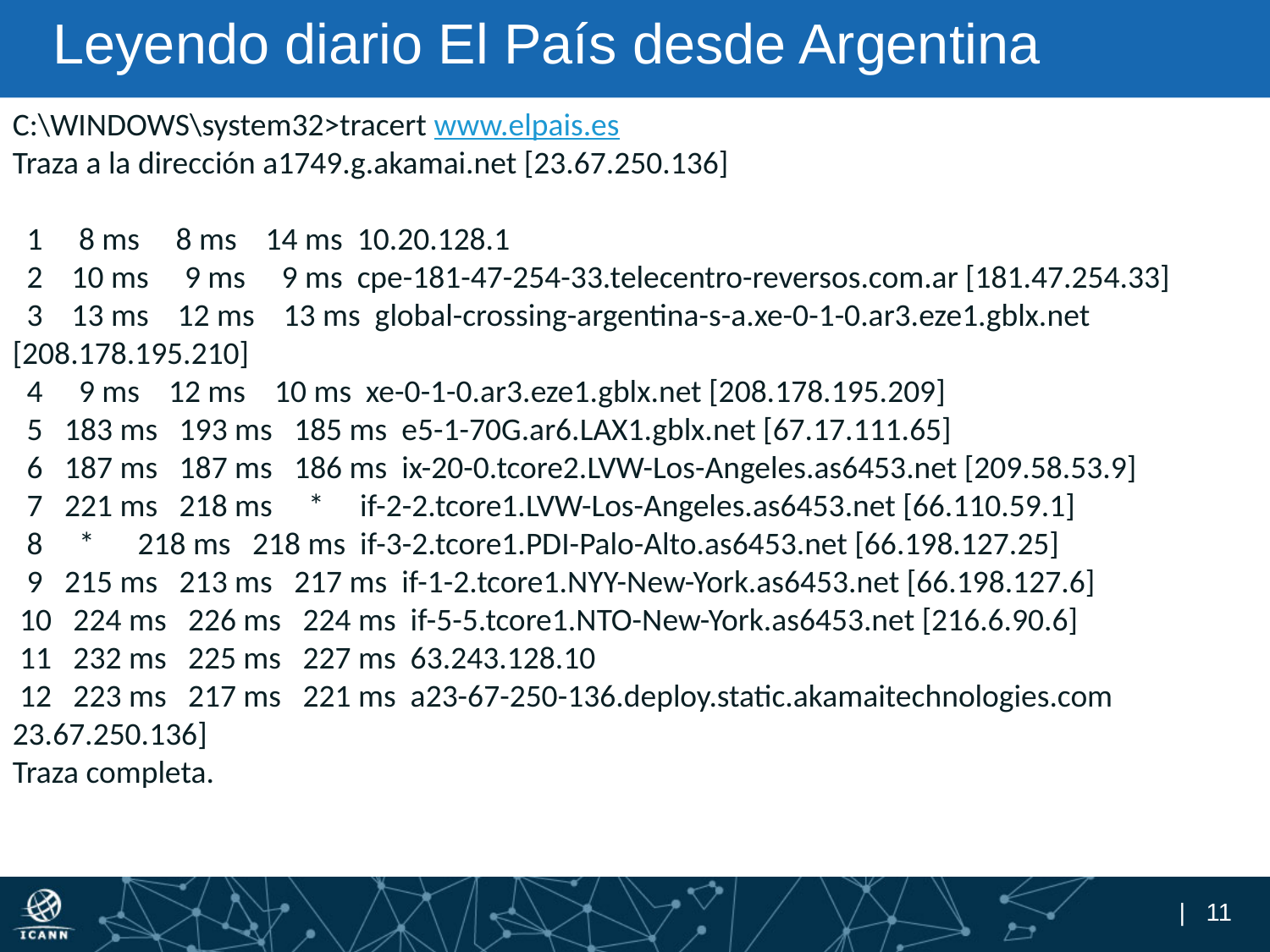

# Leyendo diario El País desde Argentina
C:\WINDOWS\system32>tracert www.elpais.es
Traza a la dirección a1749.g.akamai.net [23.67.250.136]

  1     8 ms     8 ms    14 ms  10.20.128.1
  2    10 ms     9 ms     9 ms  cpe-181-47-254-33.telecentro-reversos.com.ar [181.47.254.33]
  3    13 ms    12 ms    13 ms  global-crossing-argentina-s-a.xe-0-1-0.ar3.eze1.gblx.net [208.178.195.210]
  4     9 ms    12 ms    10 ms  xe-0-1-0.ar3.eze1.gblx.net [208.178.195.209]
  5   183 ms   193 ms   185 ms  e5-1-70G.ar6.LAX1.gblx.net [67.17.111.65]
  6   187 ms   187 ms   186 ms  ix-20-0.tcore2.LVW-Los-Angeles.as6453.net [209.58.53.9]
  7   221 ms   218 ms     *     if-2-2.tcore1.LVW-Los-Angeles.as6453.net [66.110.59.1]
  8     *      218 ms   218 ms  if-3-2.tcore1.PDI-Palo-Alto.as6453.net [66.198.127.25]
  9   215 ms   213 ms   217 ms  if-1-2.tcore1.NYY-New-York.as6453.net [66.198.127.6]
 10   224 ms   226 ms   224 ms  if-5-5.tcore1.NTO-New-York.as6453.net [216.6.90.6]
 11   232 ms   225 ms   227 ms  63.243.128.10
 12   223 ms   217 ms   221 ms  a23-67-250-136.deploy.static.akamaitechnologies.com 23.67.250.136]
Traza completa.